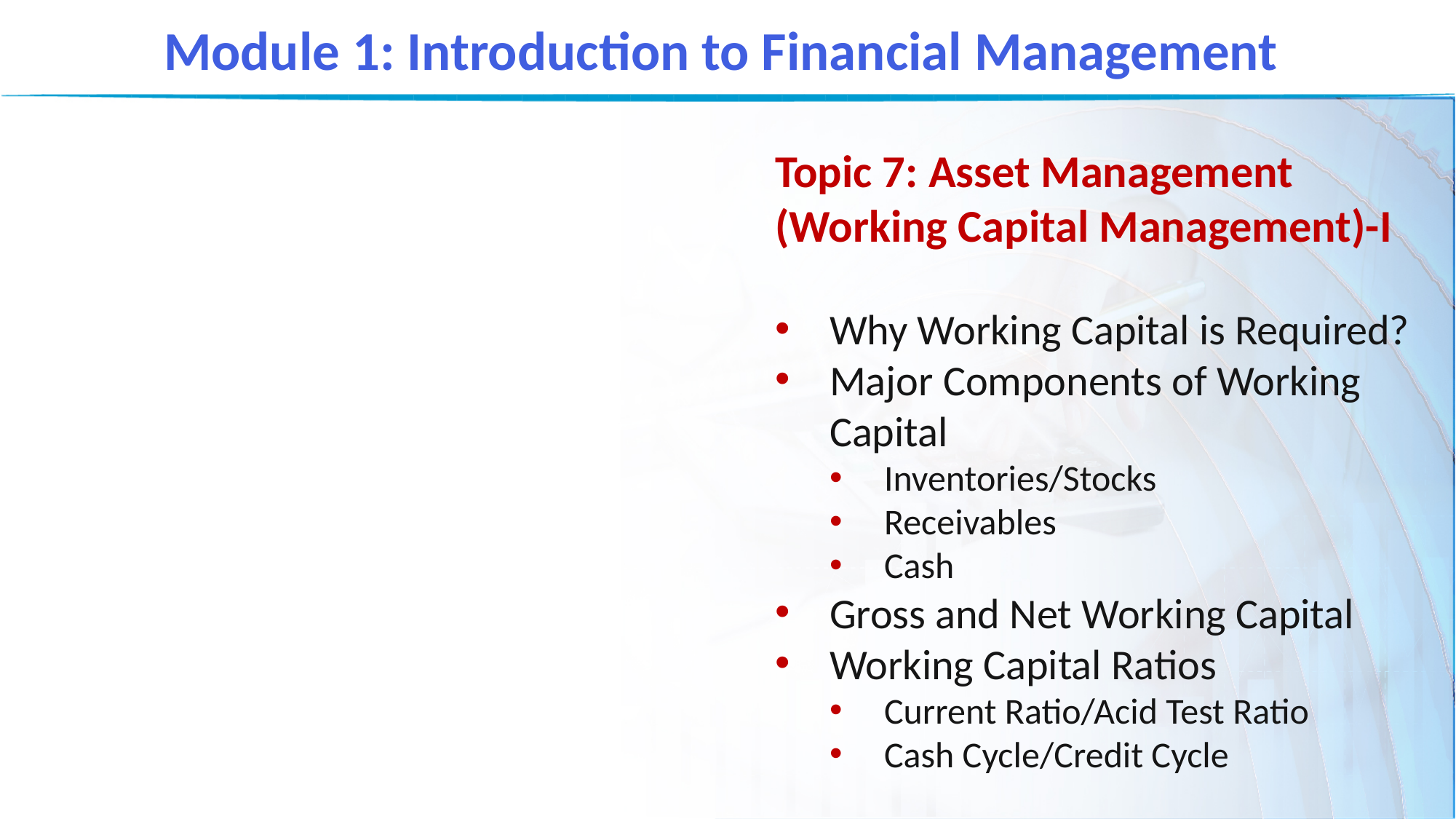

Module 1: Introduction to Financial Management
Topic 7: Asset Management (Working Capital Management)-I

Why Working Capital is Required?
Major Components of Working Capital
Inventories/Stocks
Receivables
Cash
Gross and Net Working Capital
Working Capital Ratios
Current Ratio/Acid Test Ratio
Cash Cycle/Credit Cycle